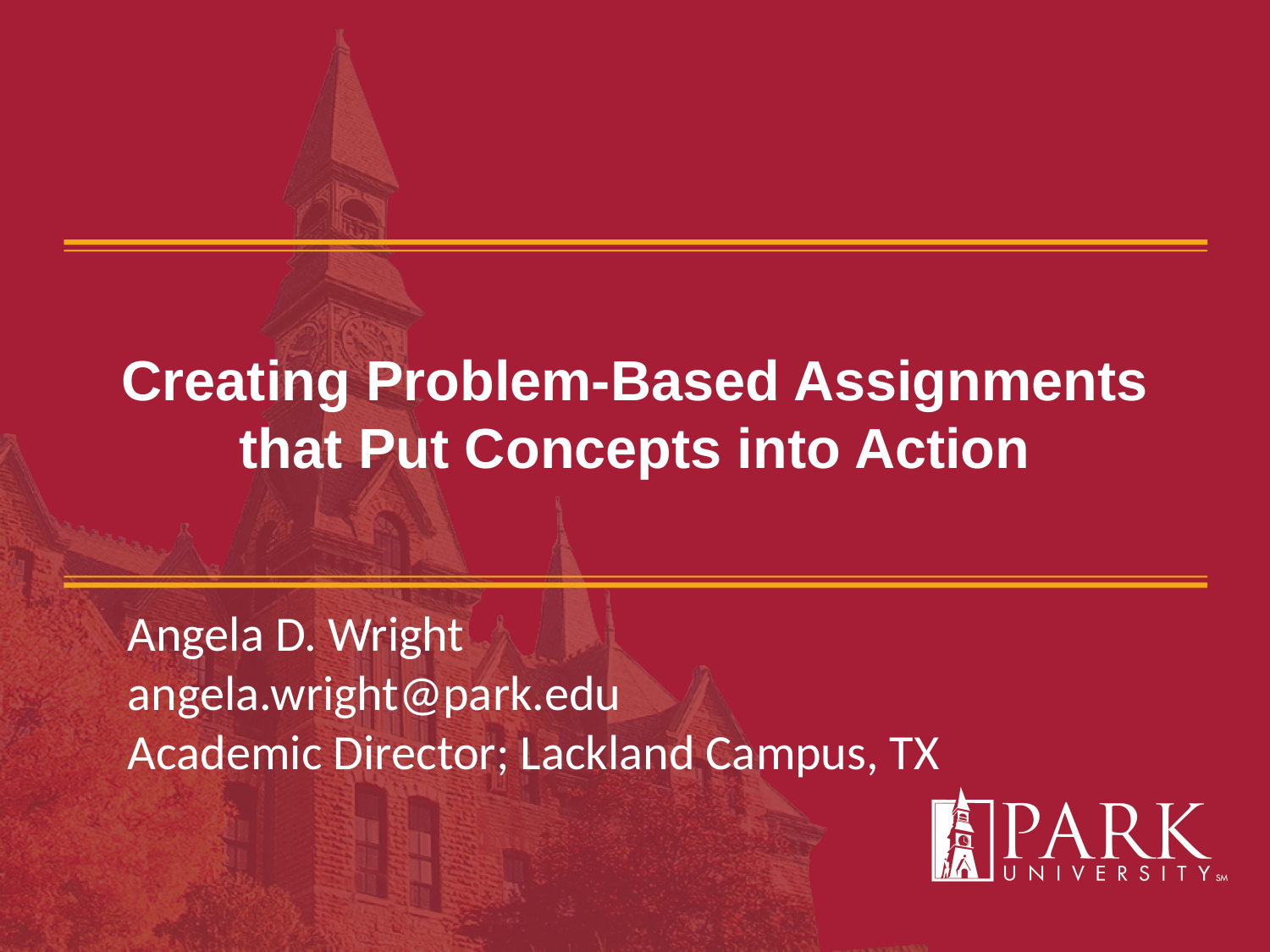

# Creating Problem-Based Assignments that Put Concepts into Action
Angela D. Wright
angela.wright@park.edu
Academic Director; Lackland Campus, TX